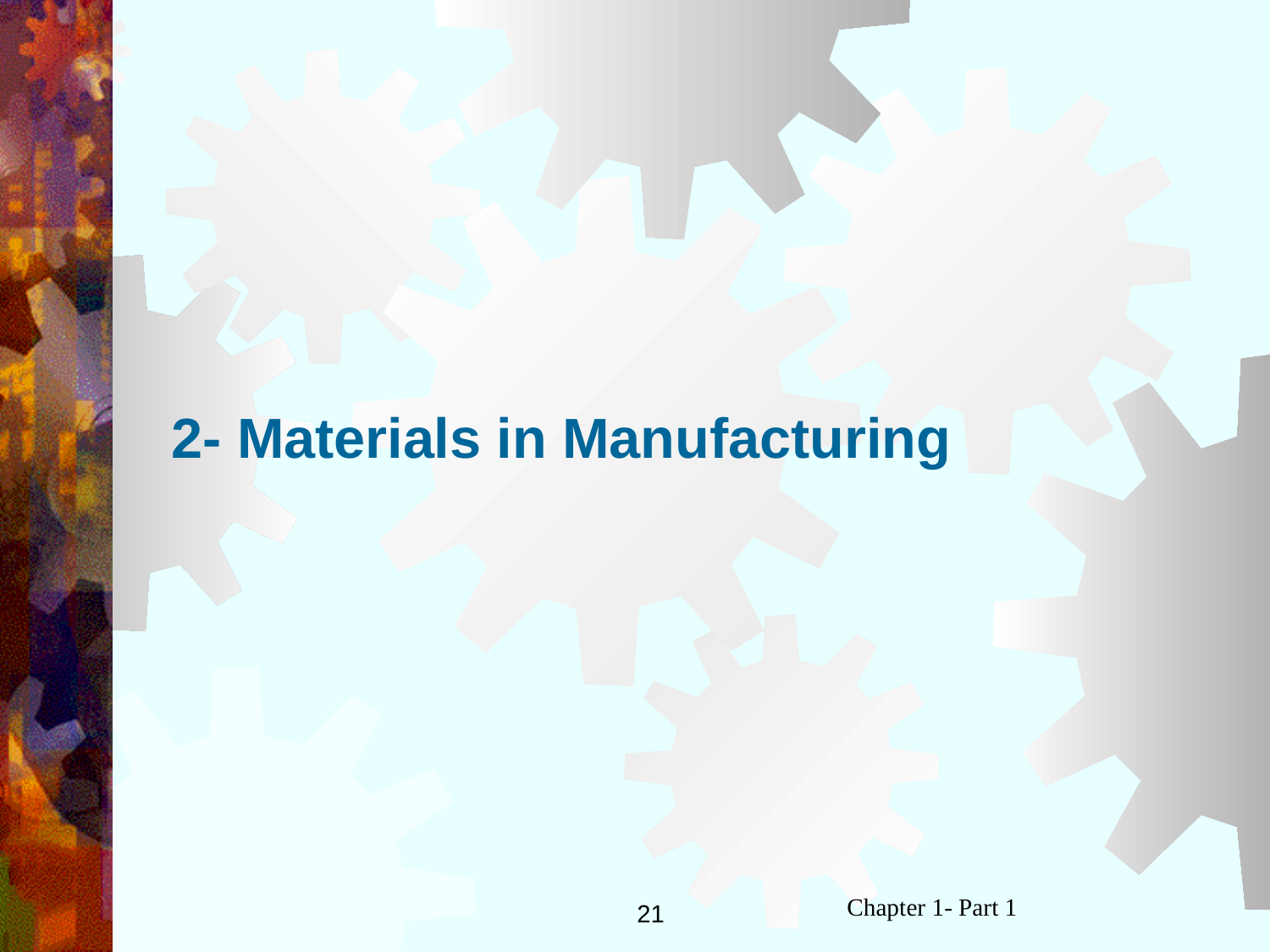

# 2- Materials in Manufacturing
21
Chapter 1- Part 1